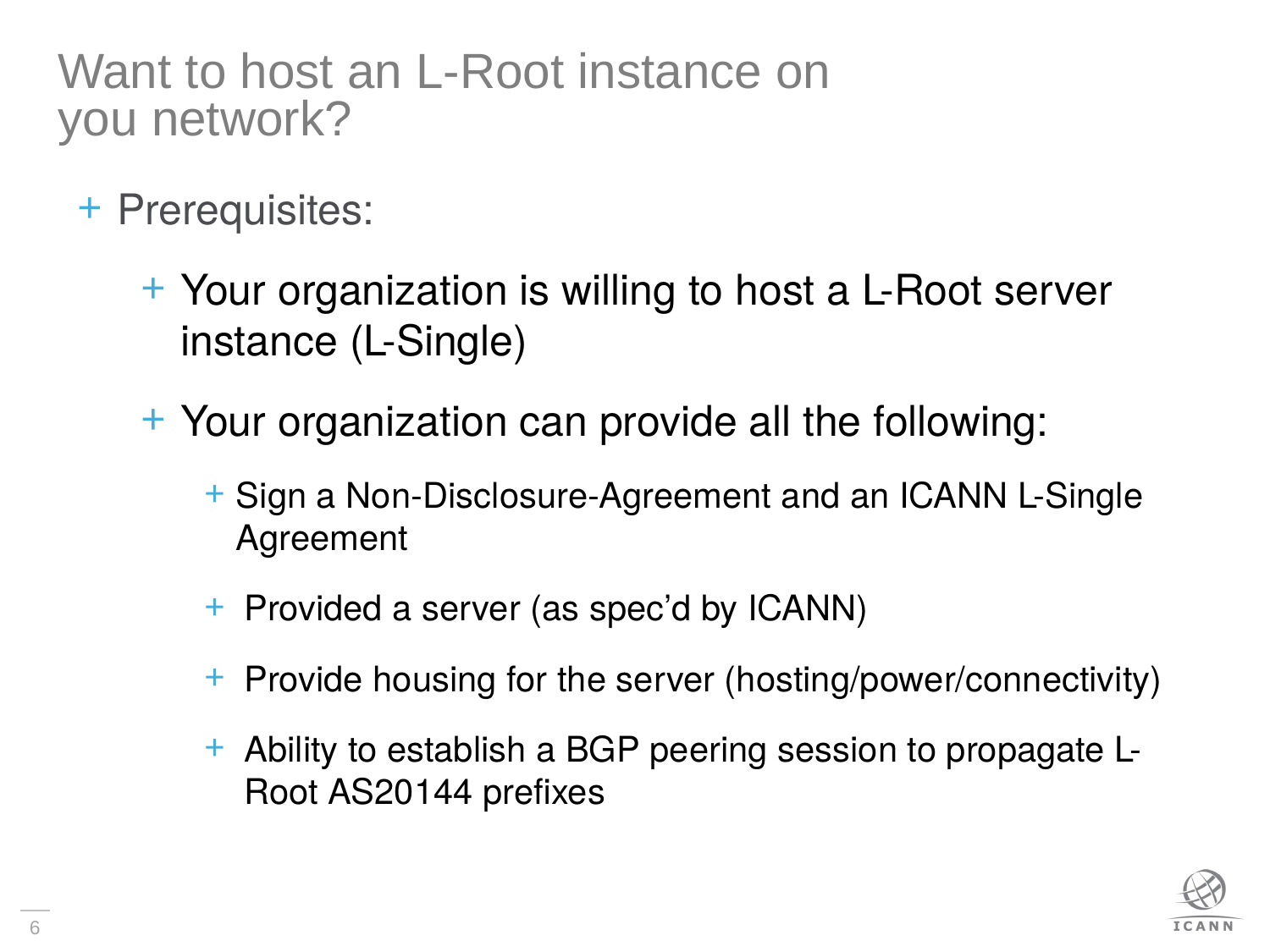

# Want to host an L-Root instance on you network?
Prerequisites:
Your organization is willing to host a L-Root server instance (L-Single)
Your organization can provide all the following:
Sign a Non-Disclosure-Agreement and an ICANN L-Single Agreement
Provided a server (as spec’d by ICANN)
Provide housing for the server (hosting/power/connectivity)
Ability to establish a BGP peering session to propagate L-Root AS20144 prefixes